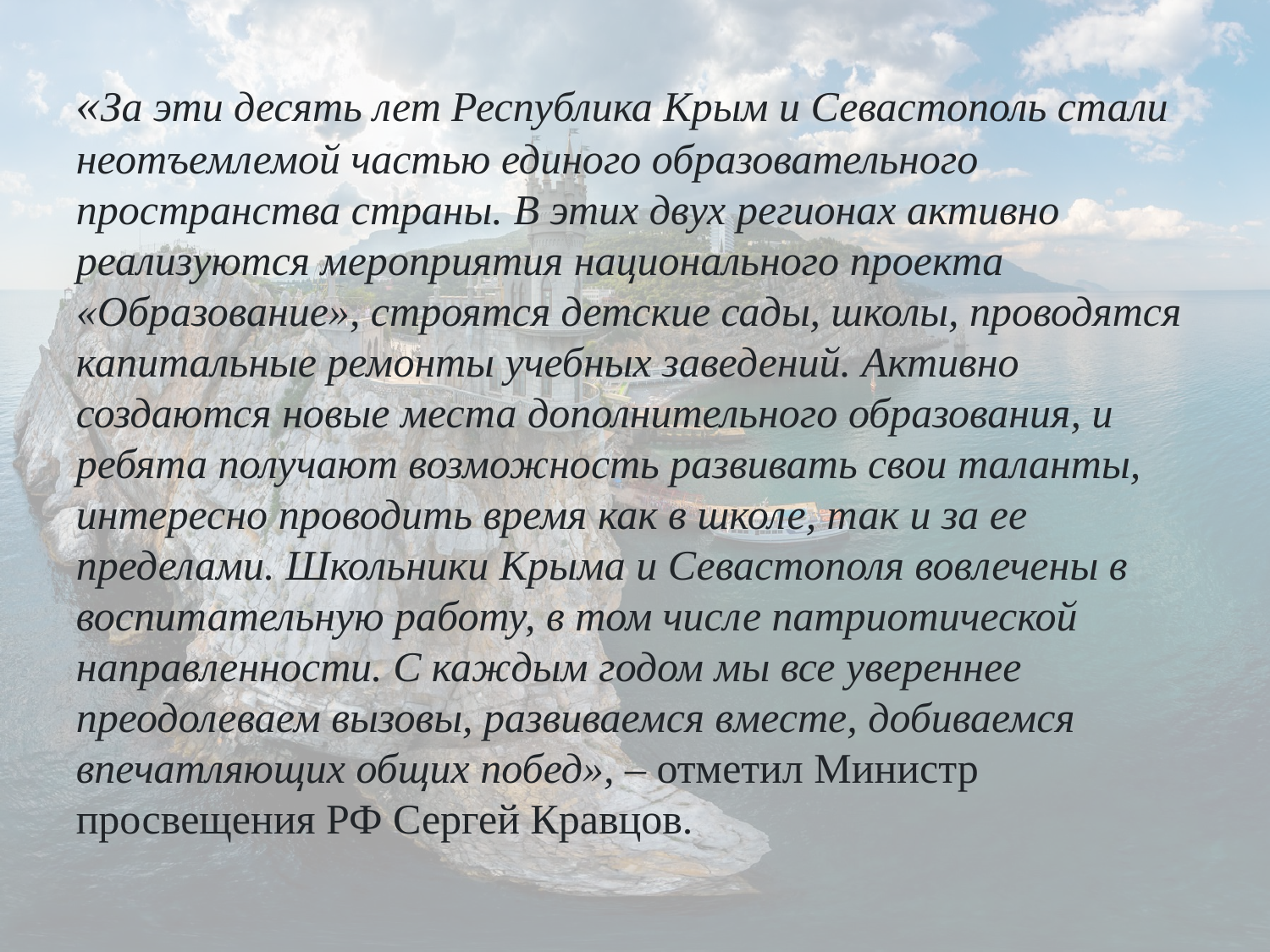

«За эти десять лет Республика Крым и Севастополь стали неотъемлемой частью единого образовательного пространства страны. В этих двух регионах активно реализуются мероприятия национального проекта «Образование», строятся детские сады, школы, проводятся капитальные ремонты учебных заведений. Активно создаются новые места дополнительного образования, и ребята получают возможность развивать свои таланты, интересно проводить время как в школе, так и за ее пределами. Школьники Крыма и Севастополя вовлечены в воспитательную работу, в том числе патриотической направленности. С каждым годом мы все увереннее преодолеваем вызовы, развиваемся вместе, добиваемся впечатляющих общих побед», – отметил Министр просвещения РФ Сергей Кравцов.